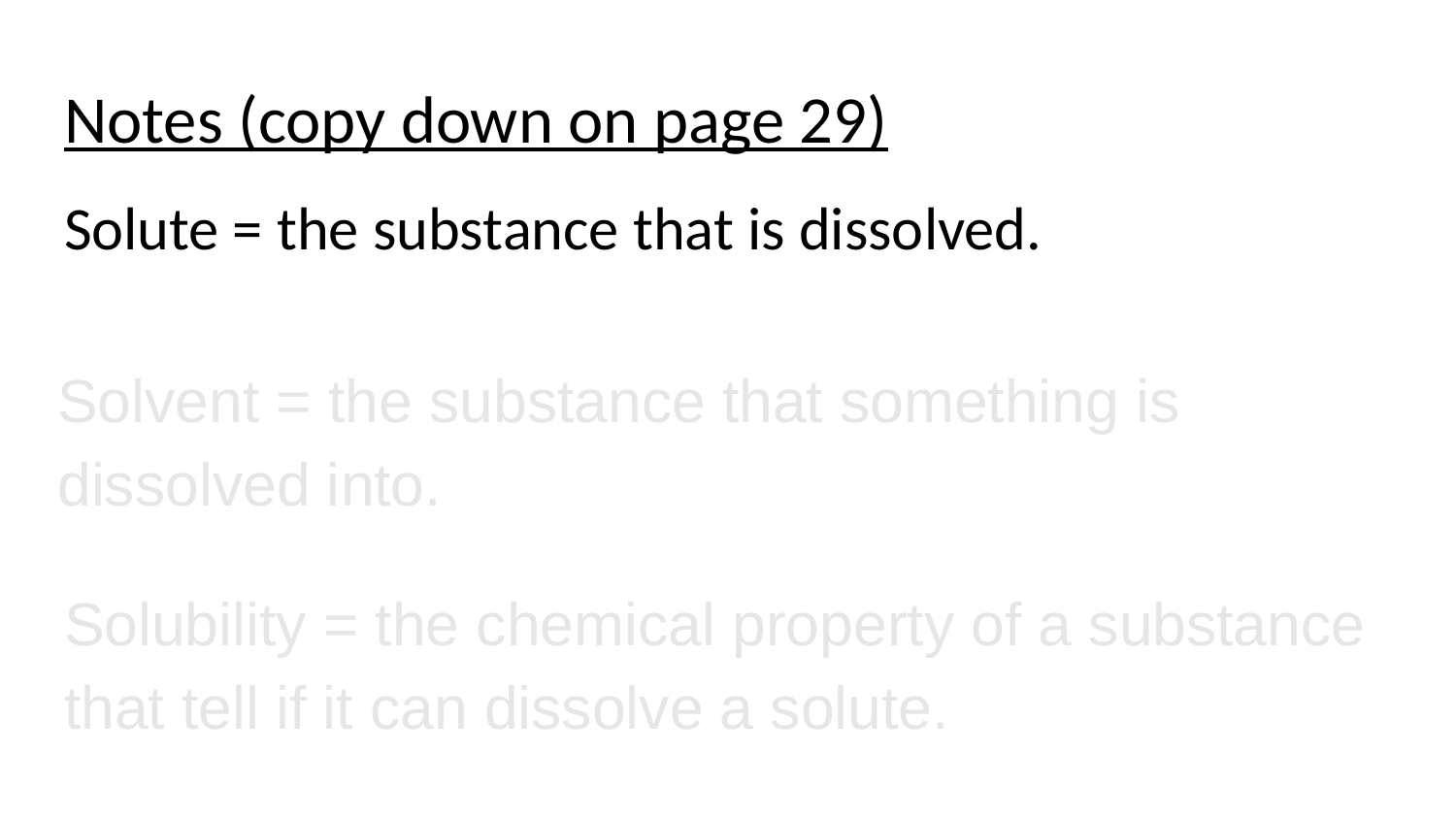

# Notes (copy down on page 29)
Solute = the substance that is dissolved.

Solvent = the substance that something is dissolved into.
Solubility = the chemical property of a substance that tell if it can dissolve a solute.